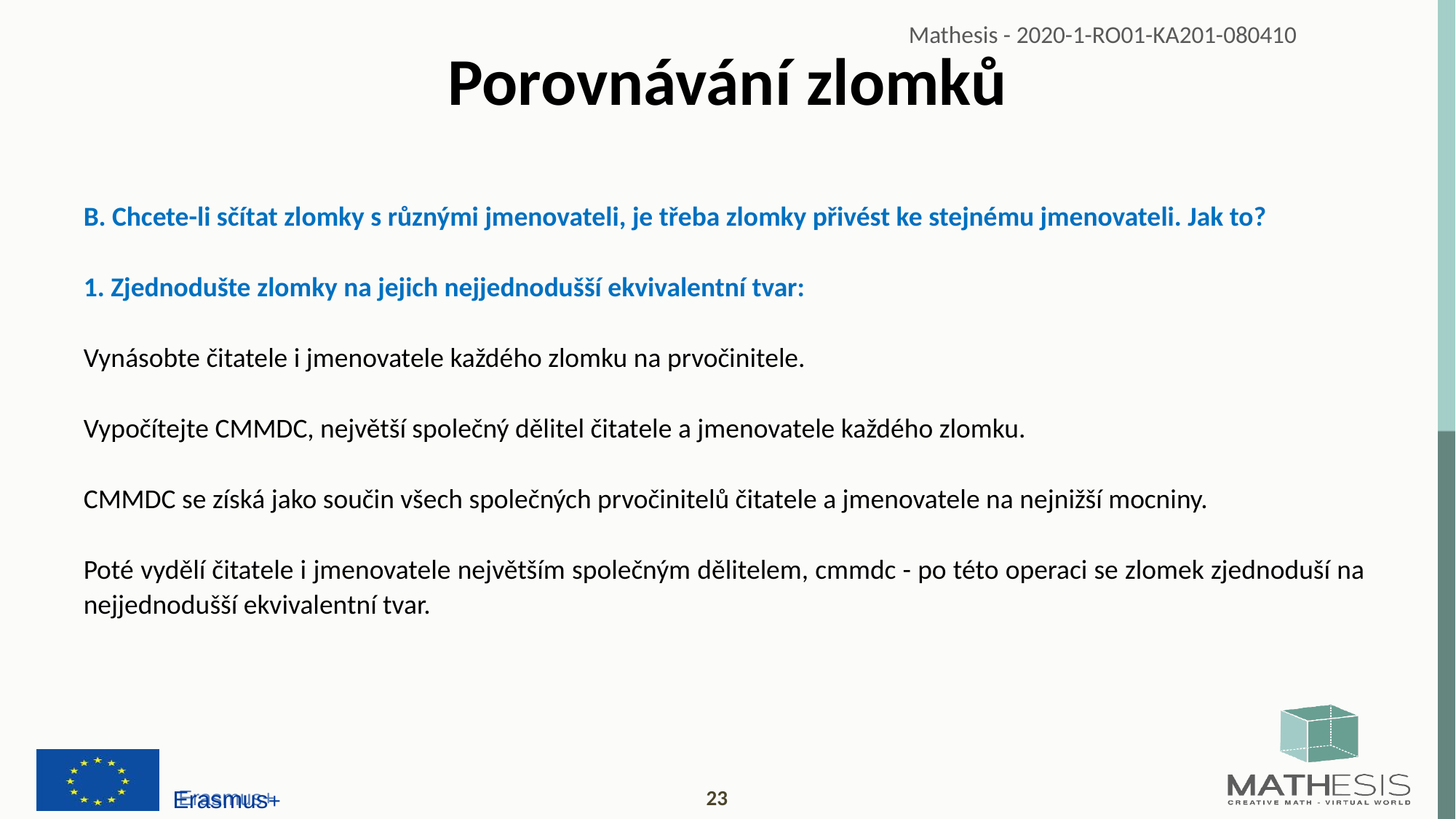

# Porovnávání zlomků
B. Chcete-li sčítat zlomky s různými jmenovateli, je třeba zlomky přivést ke stejnému jmenovateli. Jak to?
1. Zjednodušte zlomky na jejich nejjednodušší ekvivalentní tvar:
Vynásobte čitatele i jmenovatele každého zlomku na prvočinitele.
Vypočítejte CMMDC, největší společný dělitel čitatele a jmenovatele každého zlomku.
CMMDC se získá jako součin všech společných prvočinitelů čitatele a jmenovatele na nejnižší mocniny.
Poté vydělí čitatele i jmenovatele největším společným dělitelem, cmmdc - po této operaci se zlomek zjednoduší na nejjednodušší ekvivalentní tvar.